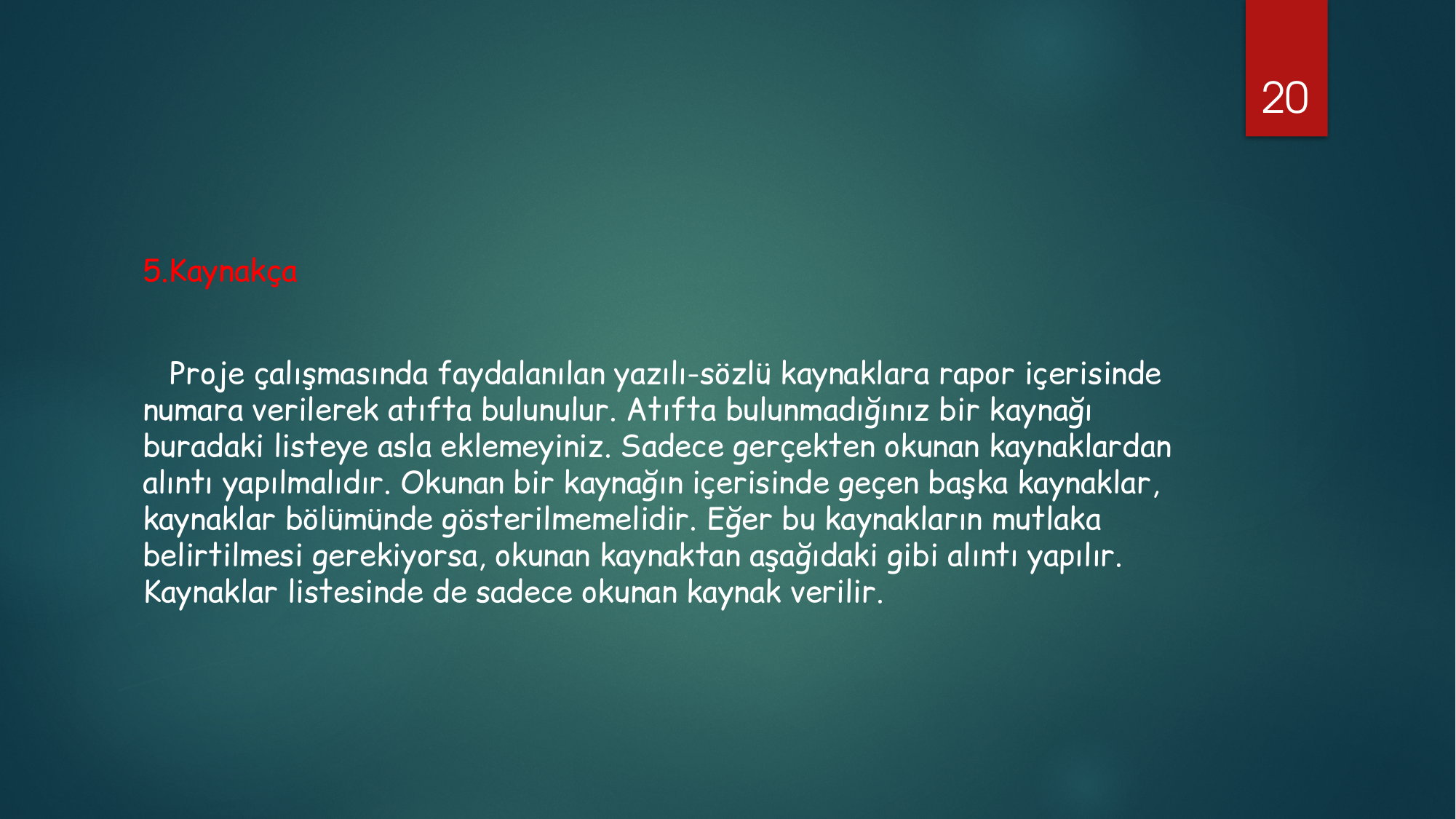

20
#
5.Kaynakça

   Proje çalışmasında faydalanılan yazılı-sözlü kaynaklara rapor içerisinde numara verilerek atıfta bulunulur. Atıfta bulunmadığınız bir kaynağı buradaki listeye asla eklemeyiniz. Sadece gerçekten okunan kaynaklardan alıntı yapılmalıdır. Okunan bir kaynağın içerisinde geçen başka kaynaklar, kaynaklar bölümünde gösterilmemelidir. Eğer bu kaynakların mutlaka belirtilmesi gerekiyorsa, okunan kaynaktan aşağıdaki gibi alıntı yapılır. Kaynaklar listesinde de sadece okunan kaynak verilir.